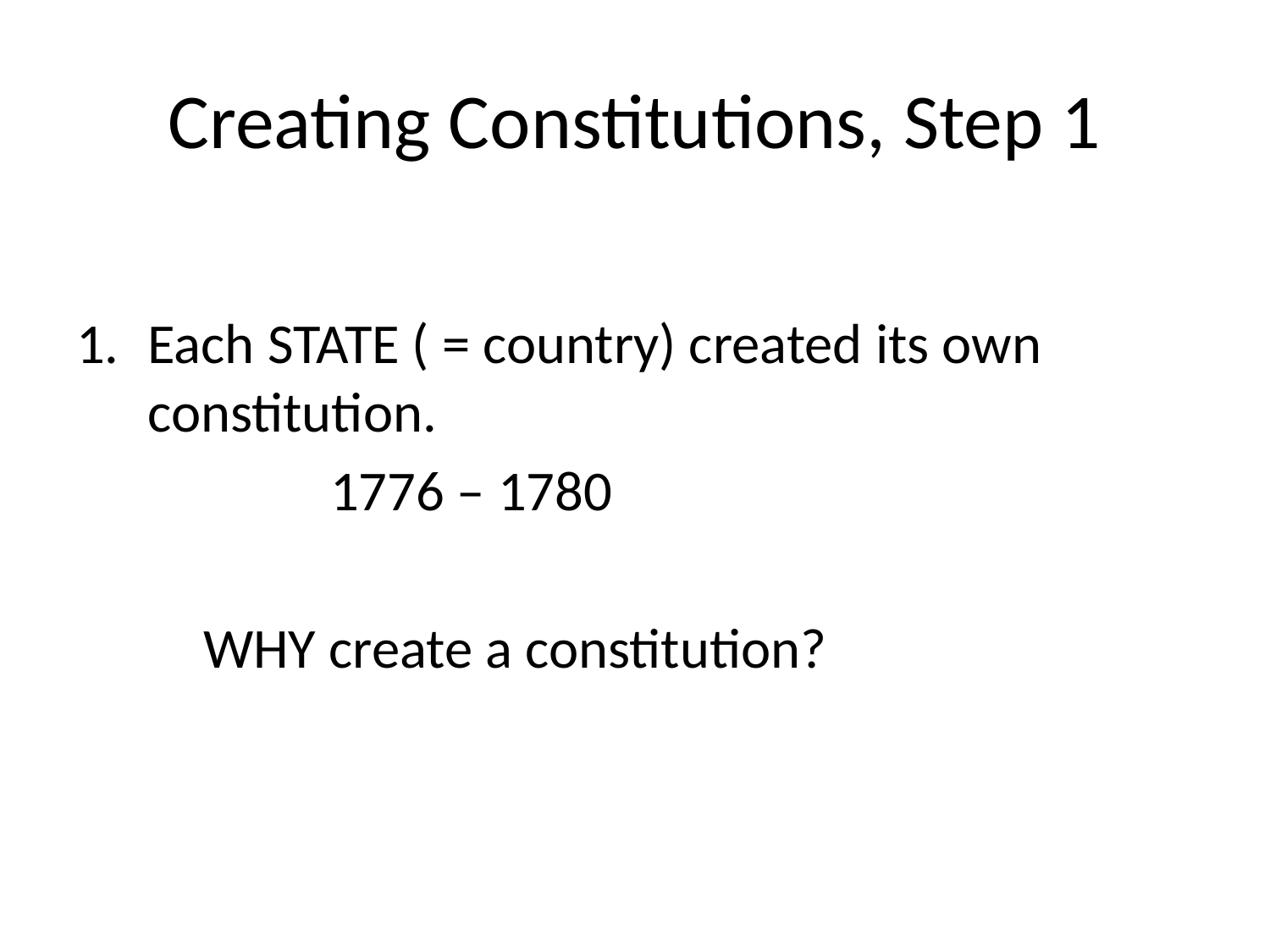

# Creating Constitutions, Step 1

Each STATE ( = country) created its own 	constitution.
		1776 – 1780

	WHY create a constitution?